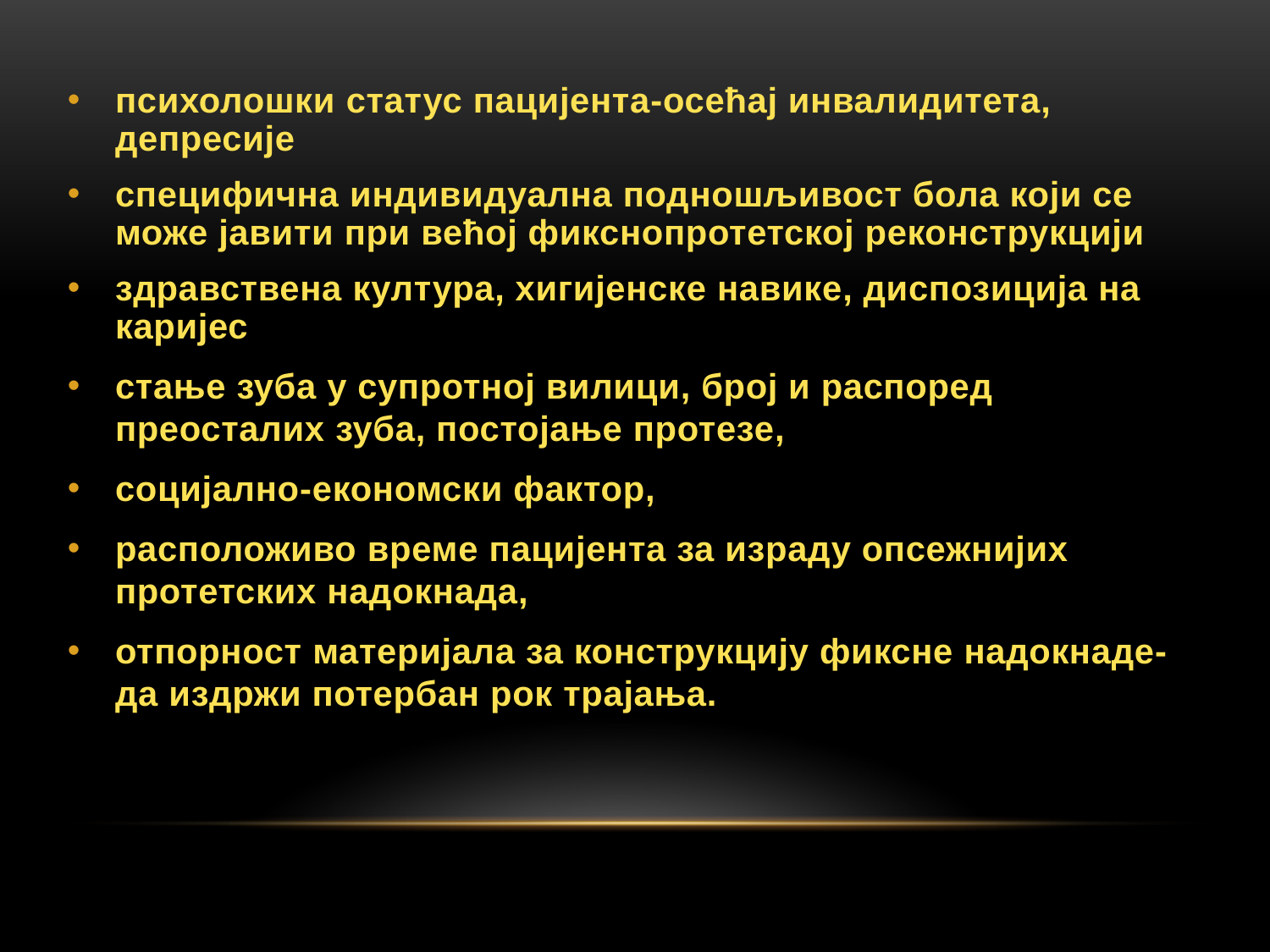

психолошки статус пацијента-осећај инвалидитета, депресије
специфична индивидуална подношљивост бола који се може јавити при већој фикснопротетској реконструкцији
здравствена култура, хигијенске навике, диспозиција на каријес
стање зуба у супротној вилици, број и распоред преосталих зуба, постојање протезе,
социјално-економски фактор,
расположиво време пацијента за израду опсежнијих протетских надокнада,
отпорност материјала за конструкцију фиксне надокнаде-да издржи потербан рок трајања.